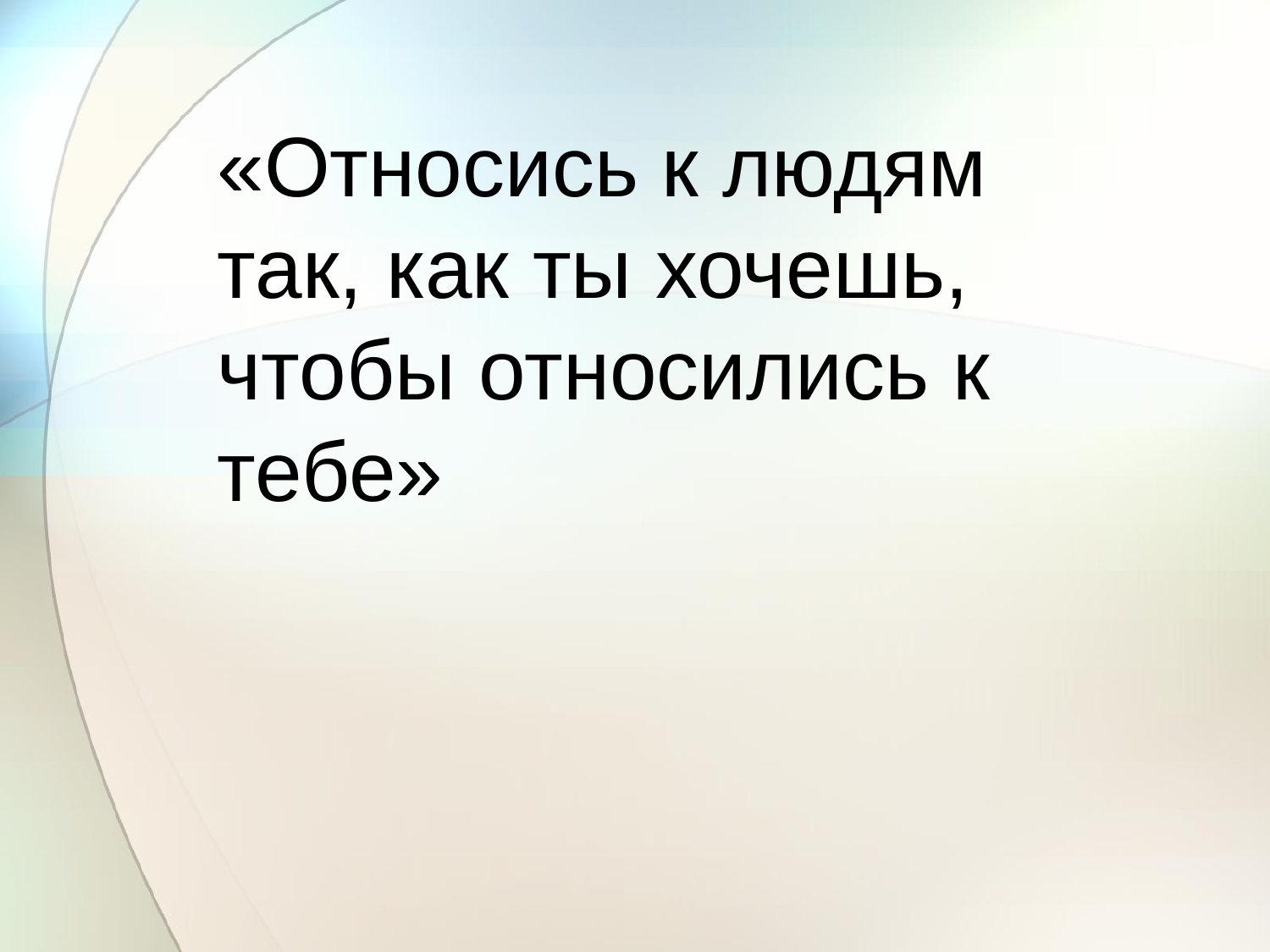

«Относись к людям так, как ты хочешь, чтобы относились к тебе»